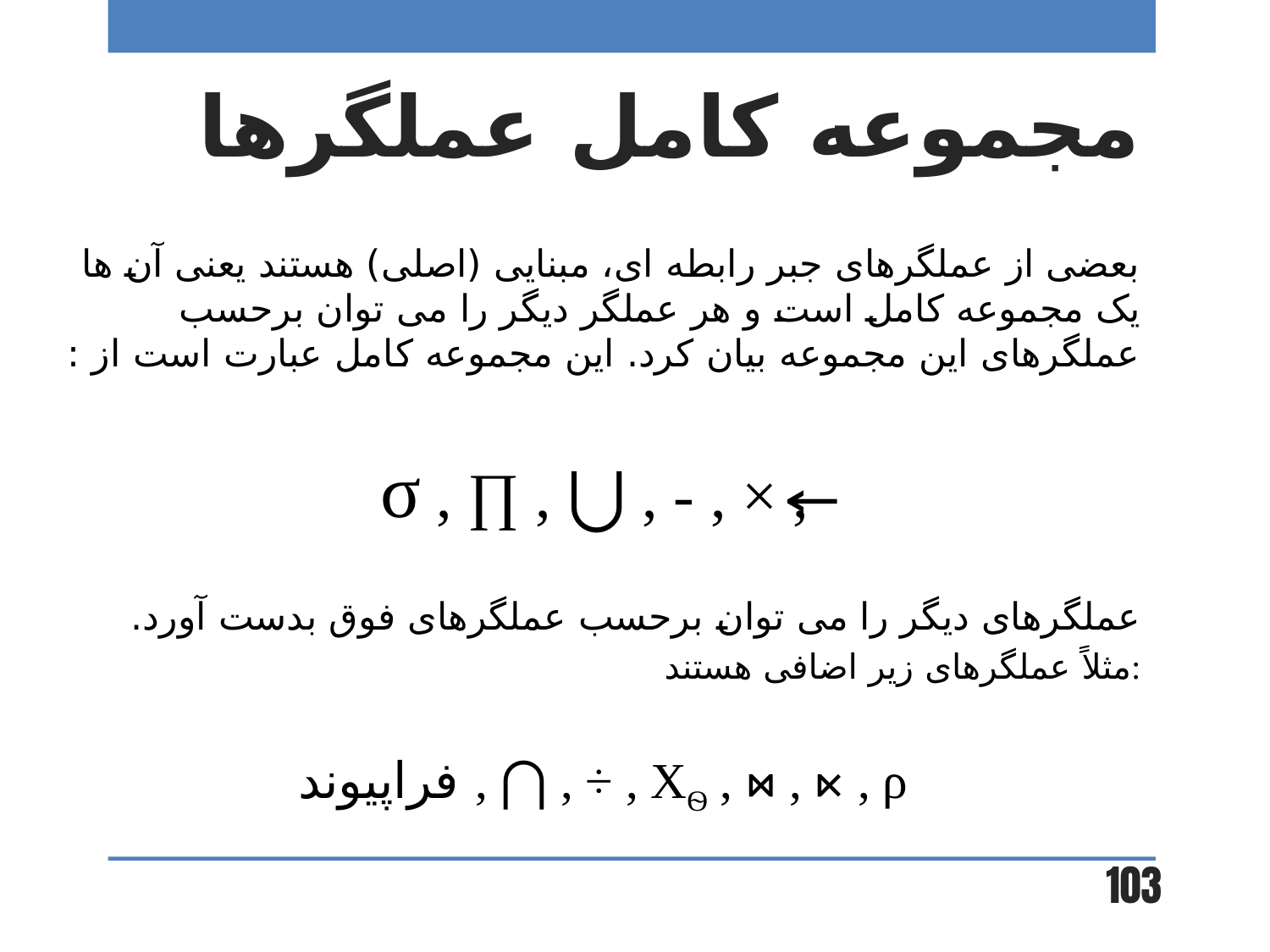

# مجموعه کامل عملگرها
بعضی از عملگرهای جبر رابطه ای، مبنایی (اصلی) هستند یعنی آن ها یک مجموعه کامل است و هر عملگر دیگر را می توان برحسب عملگرهای این مجموعه بیان کرد. این مجموعه کامل عبارت است از :

σ , ∏ , ⋃ , - , × , ⃪

عملگرهای دیگر را می توان برحسب عملگرهای فوق بدست آورد.
 مثلاً عملگرهای زیر اضافی هستند:

فراپیوند , ⋂ , ÷ , XѲ , ⋈ , ⋉ , ρ

103